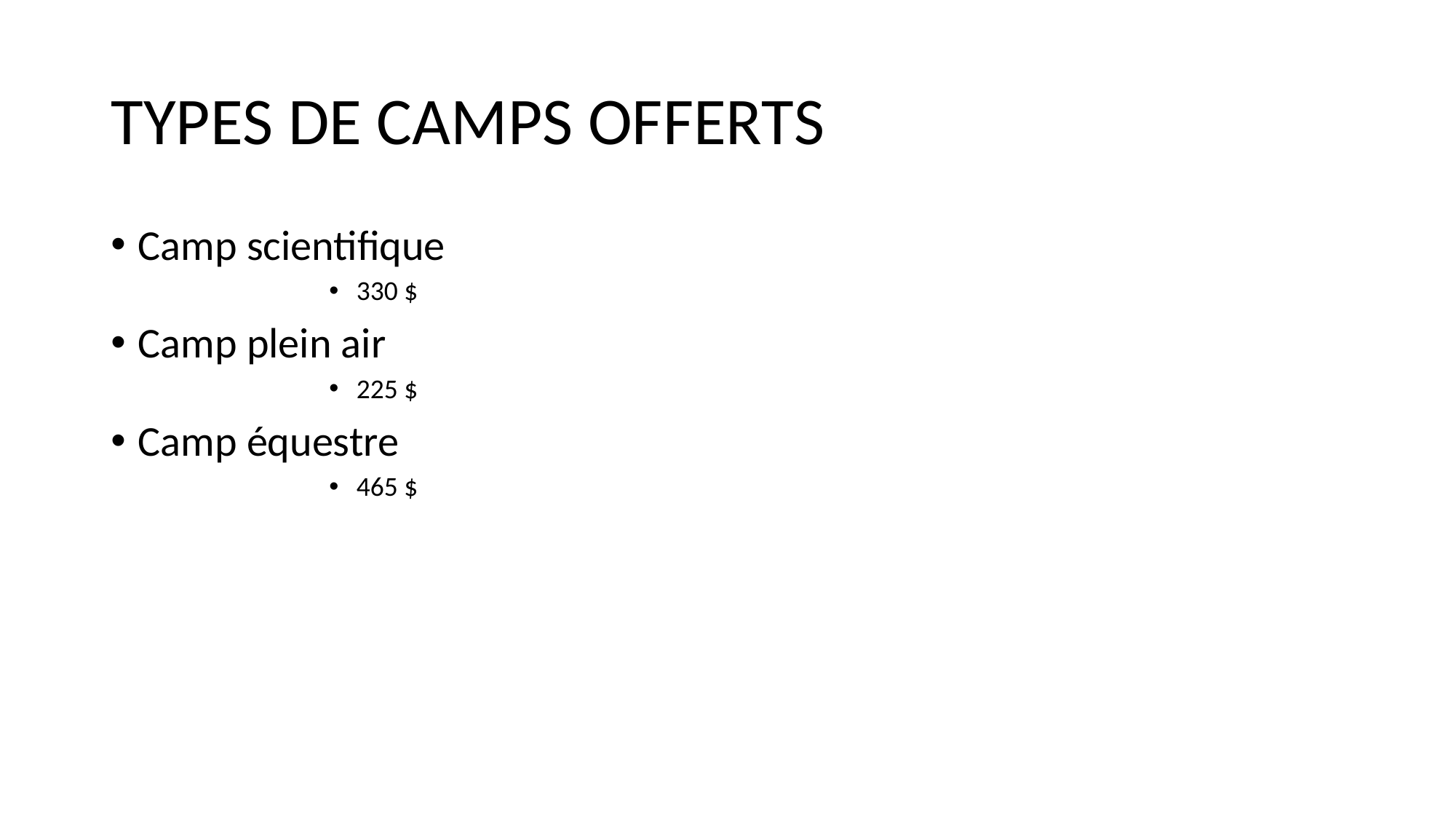

# TYPES DE CAMPS OFFERTS
Camp scientifique
330 $
Camp plein air
225 $
Camp équestre
465 $